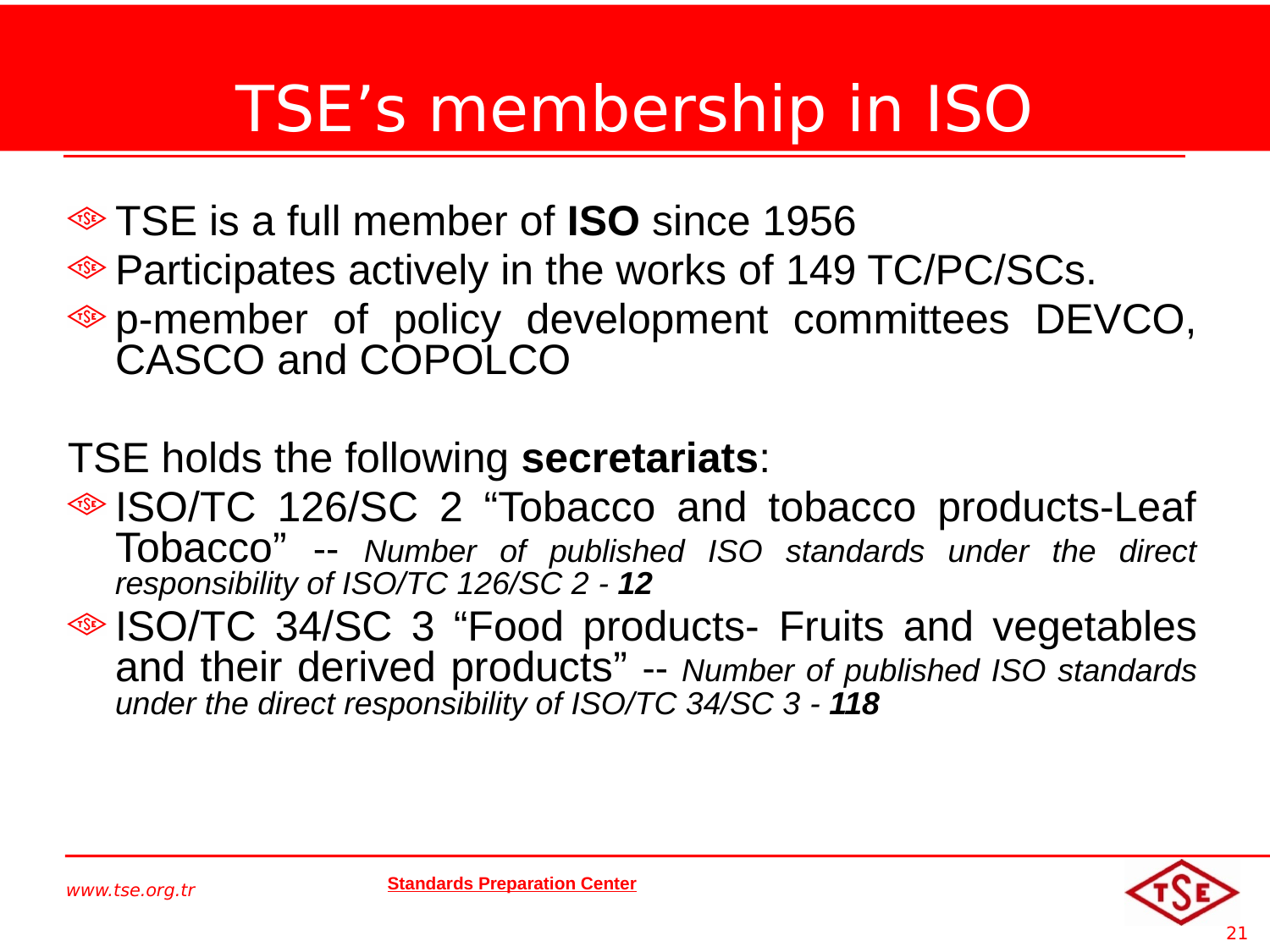

# TSE’s membership in ISO

TSE is a full member of ISO since 1956
Participates actively in the works of 149 TC/PC/SCs.
p-member of policy development committees DEVCO, CASCO and COPOLCO

TSE holds the following secretariats:
ISO/TC 126/SC 2 “Tobacco and tobacco products-Leaf Tobacco” -- Number of published ISO standards under the direct responsibility of ISO/TC 126/SC 2 - 12
ISO/TC 34/SC 3 “Food products- Fruits and vegetables and their derived products” -- Number of published ISO standards under the direct responsibility of ISO/TC 34/SC 3 - 118

www.tse.org.tr
Standards Preparation Center

©2010 Türk Standardları Enstitüsü
21